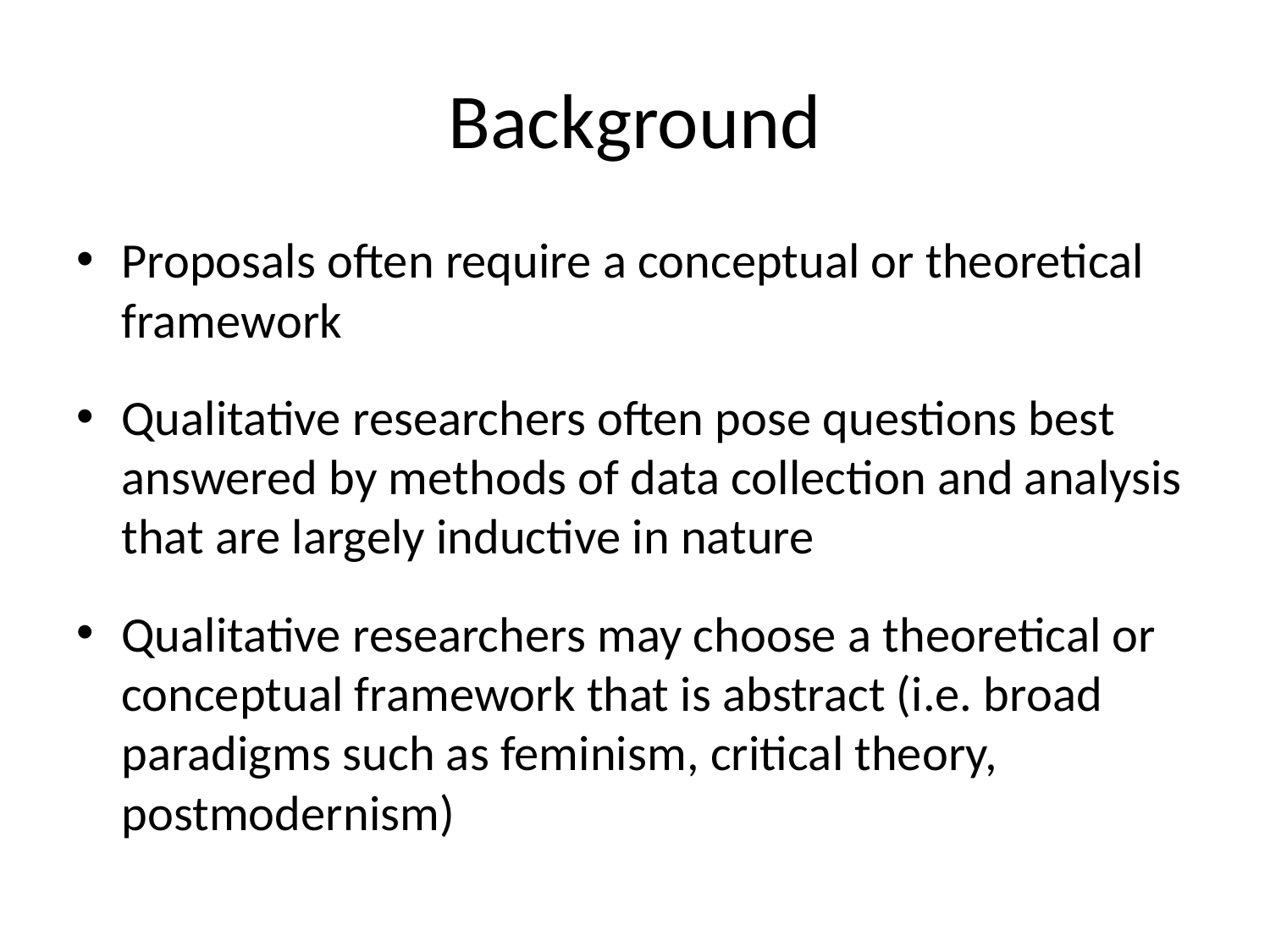

# Background
Proposals often require a conceptual or theoretical framework
Qualitative researchers often pose questions best answered by methods of data collection and analysis that are largely inductive in nature
Qualitative researchers may choose a theoretical or conceptual framework that is abstract (i.e. broad paradigms such as feminism, critical theory, postmodernism)